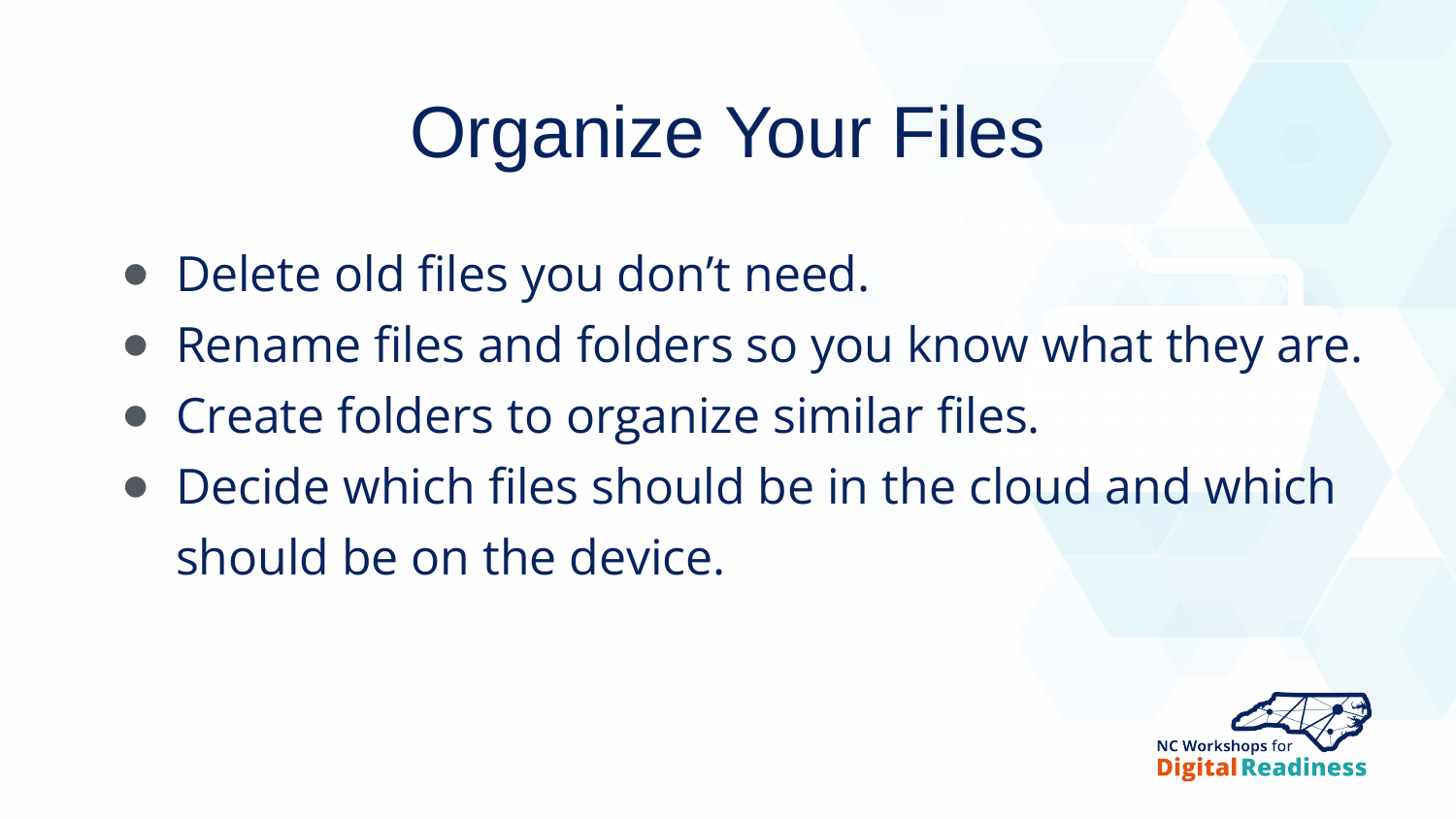

# Organize Your Files
Delete old files you don’t need.
Rename files and folders so you know what they are.
Create folders to organize similar files.
Decide which files should be in the cloud and which should be on the device.